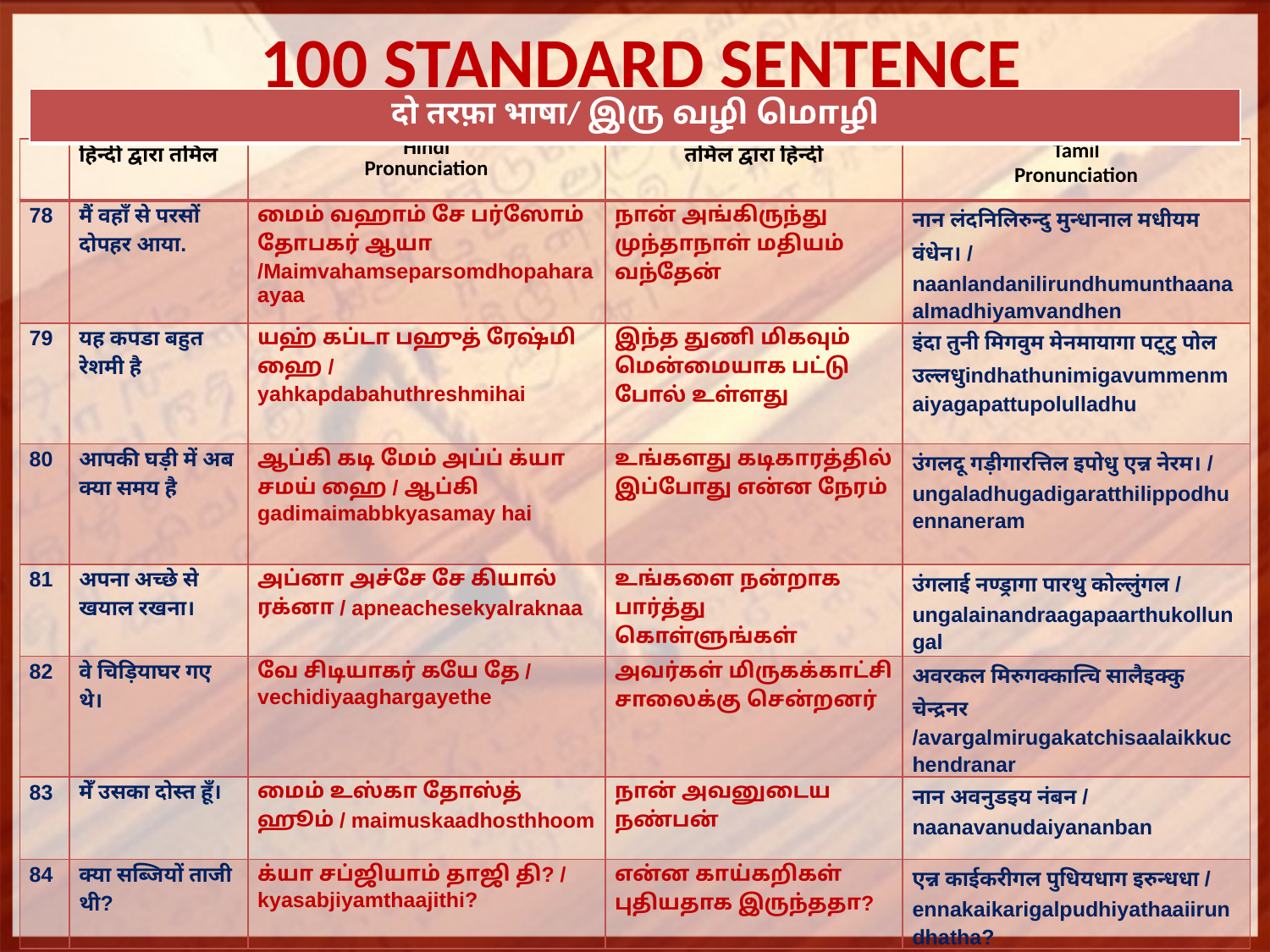

# 100 STANDARD SENTENCE
| दो तरफ़ा भाषा/ இரு வழி மொழி |
| --- |
|  | हिन्दी द्वारा तमिल | Hindi Pronunciation | तमिल द्वारा हिन्दी | Tamil Pronunciation |
| --- | --- | --- | --- | --- |
| 78 | मैं वहाँ से परसों दोपहर आया. | மைம் வஹாம் சே பர்ஸோம் தோபகர் ஆயா /Maimvahamseparsomdhopaharaayaa | நான் அங்கிருந்து முந்தாநாள் மதியம் வந்தேன் | नान लंदनिलिरुन्दु मुन्धानाल मधीयम वंधेन। / naanlandanilirundhumunthaanaalmadhiyamvandhen |
| 79 | यह कपडा बहुत रेशमी है | யஹ் கப்டா பஹுத் ரேஷ்மி ஹை / yahkapdabahuthreshmihai | இந்த துணி மிகவும் மென்மையாக பட்டு போல் உள்ளது | इंदा तुनी मिगवुम मेनमायागा पट्टु पोल उल्लधुindhathunimigavummenmaiyagapattupolulladhu |
| 80 | आपकी घड़ी में अब क्या समय है | ஆப்கி கடி மேம் அப்ப் க்யா சமய் ஹை / ஆப்கி gadimaimabbkyasamay hai | உங்களது கடிகாரத்தில் இப்போது என்ன நேரம் | उंगलदू गड़ीगारत्तिल इपोधु एन्न नेरम। / ungaladhugadigaratthilippodhuennaneram |
| 81 | अपना अच्छे से खयाल रखना। | அப்னா அச்சே சே கியால் ரக்னா / apneachesekyalraknaa | உங்களை நன்றாக பார்த்து கொள்ளுங்கள் | उंगलाई नण्ड्रागा पारथु कोल्लुंगल / ungalainandraagapaarthukollungal |
| 82 | वे चिड़ियाघर गए थे। | வே சிடியாகர் கயே தே / vechidiyaaghargayethe | அவர்கள் மிருகக்காட்சி சாலைக்கு சென்றனர் | अवरकल मिरुगक्कात्चि सालैइक्कु चेन्द्रनर /avargalmirugakatchisaalaikkuchendranar |
| 83 | मेँ उसका दोस्त हूँ। | மைம் உஸ்கா தோஸ்த் ஹூம் / maimuskaadhosthhoom | நான் அவனுடைய நண்பன் | नान अवनुडइय नंबन / naanavanudaiyananban |
| 84 | क्या सब्जियों ताजी थी? | க்யா சப்ஜியாம் தாஜி தி? / kyasabjiyamthaajithi? | என்ன காய்கறிகள் புதியதாக இருந்ததா? | एन्न काईकरीगल पुधियधाग इरुन्धधा / ennakaikarigalpudhiyathaaiirundhatha? |